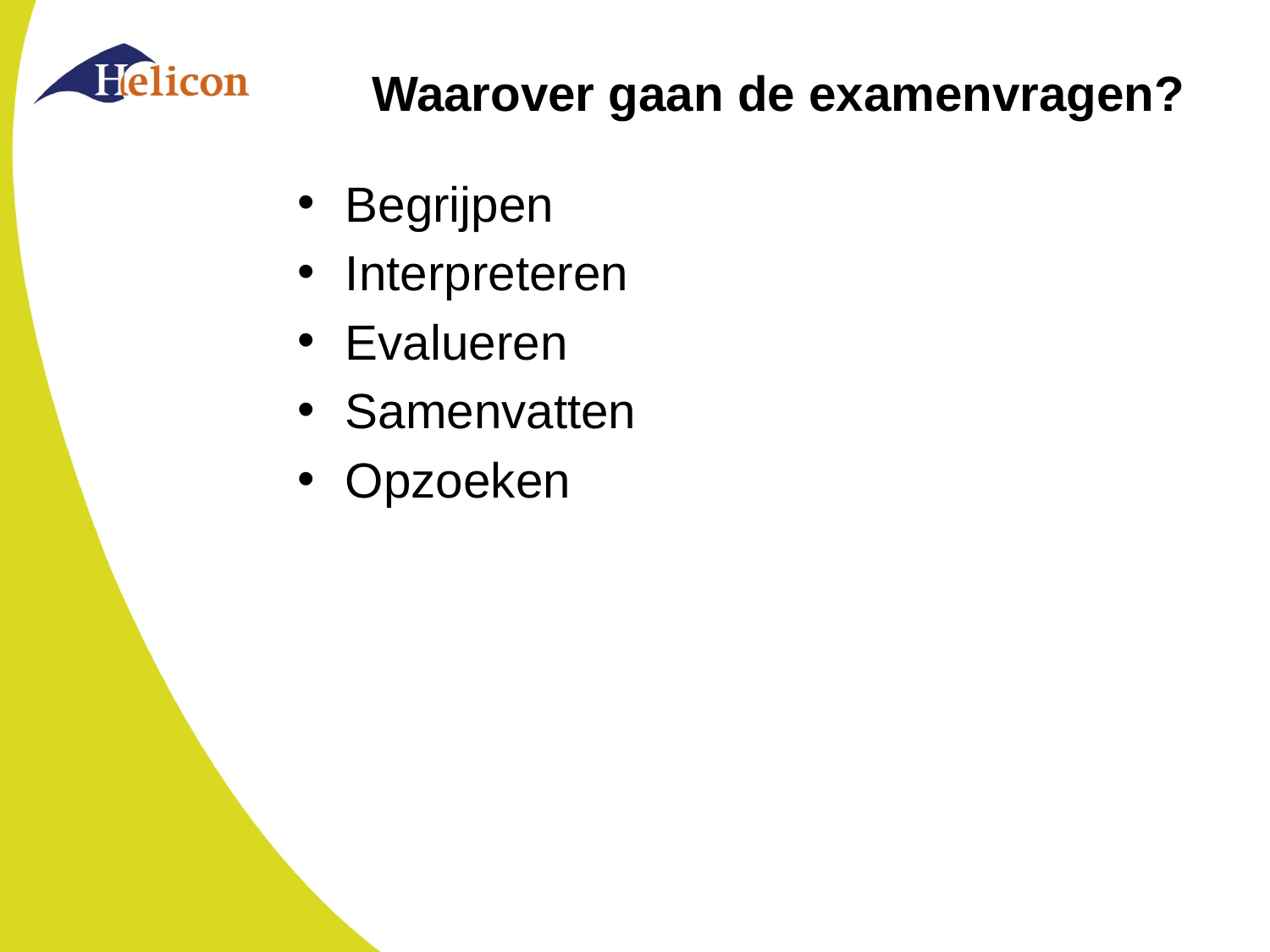

# Waarover gaan de examenvragen?
Begrijpen
Interpreteren
Evalueren
Samenvatten
Opzoeken